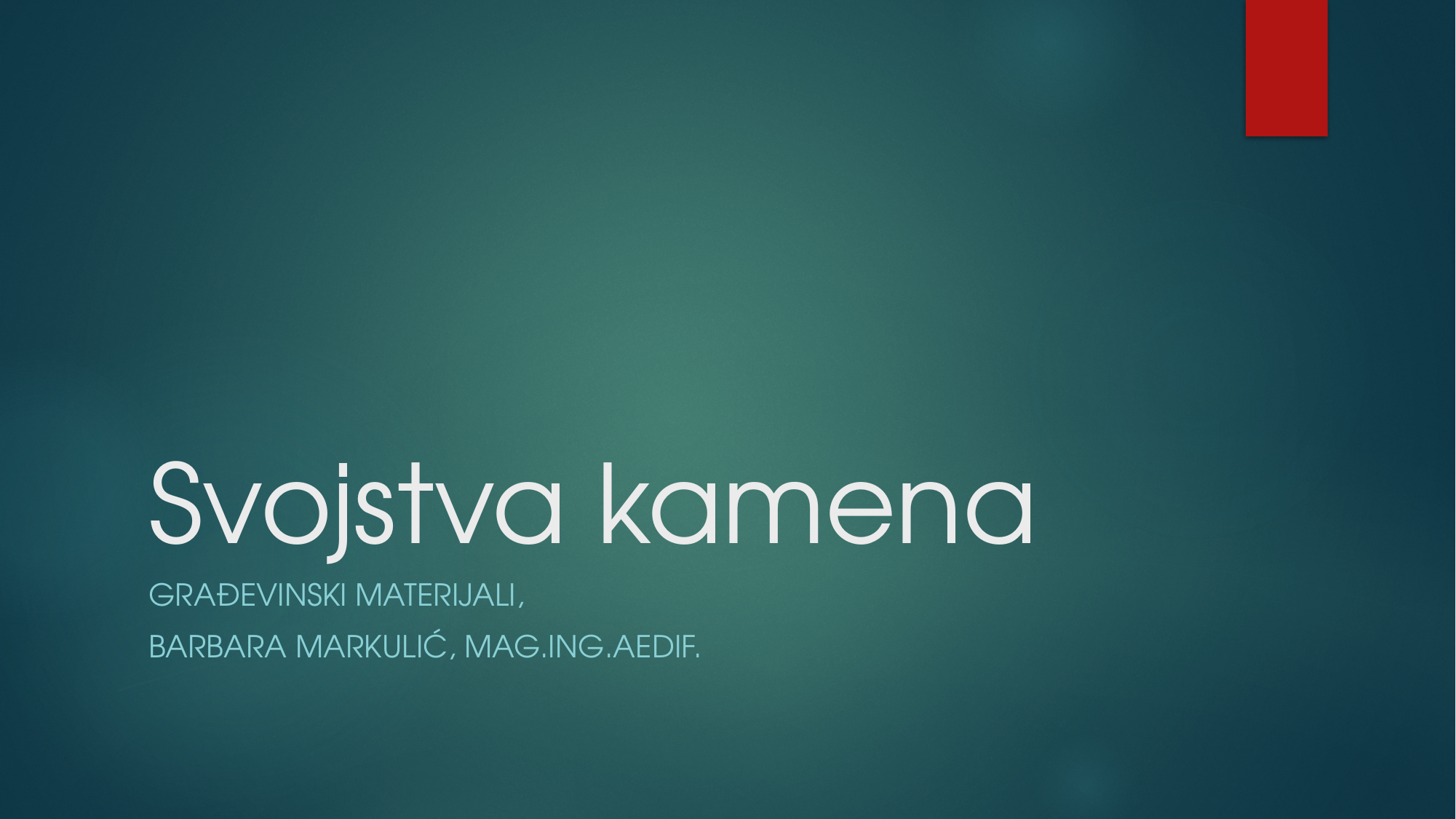

# Svojstva kamena
Građevinski materijali,
Barbara Markulić, mag.ing.aedif.